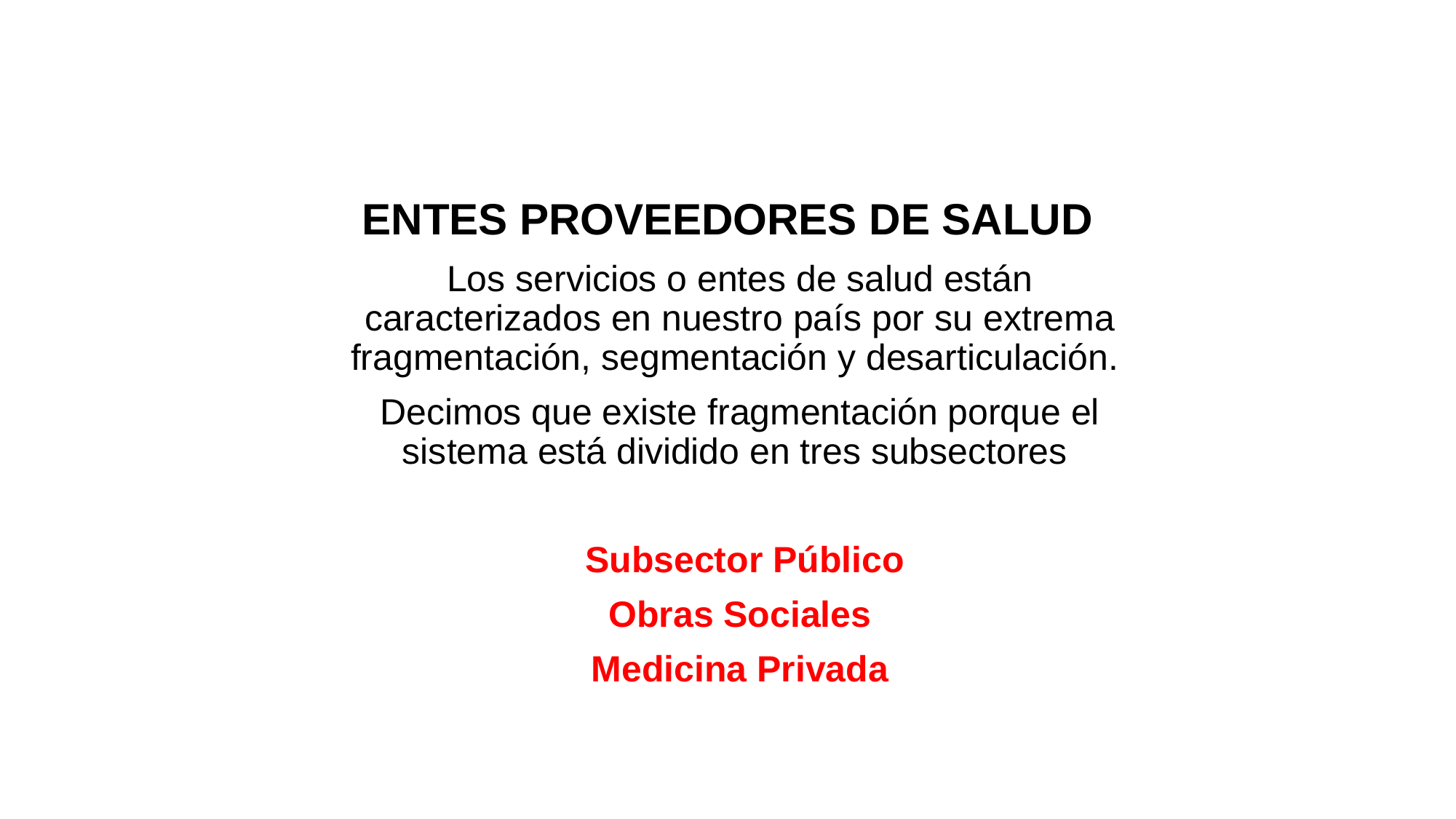

# ENTES PROVEEDORES DE SALUD
Los servicios o entes de salud están caracterizados en nuestro país por su extrema fragmentación, segmentación y desarticulación.
Decimos que existe fragmentación porque el sistema está dividido en tres subsectores

 Subsector Público
 Obras Sociales
Medicina Privada